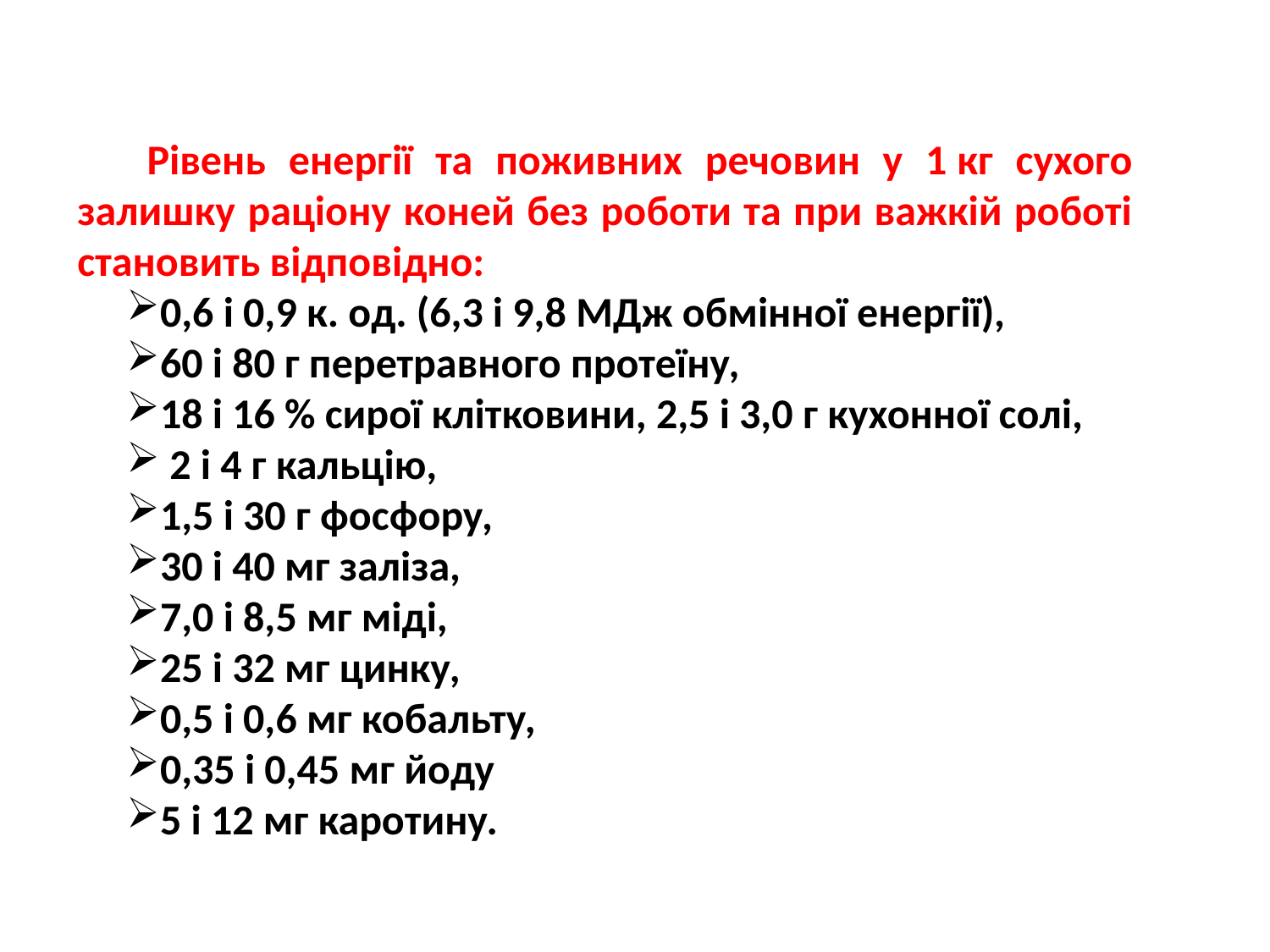

Рівень енергії та поживних речовин у 1 кг сухого залишку раціону коней без роботи та при важкій роботі становить відповідно:
0,6 і 0,9 к. од. (6,3 і 9,8 МДж обмінної енергії),
60 і 80 г перетравного протеїну,
18 і 16 % сирої клітковини, 2,5 і 3,0 г кухонної солі,
 2 і 4 г кальцію,
1,5 і 30 г фосфору,
30 і 40 мг заліза,
7,0 і 8,5 мг міді,
25 і 32 мг цинку,
0,5 і 0,6 мг кобальту,
0,35 і 0,45 мг йоду
5 і 12 мг каротину.